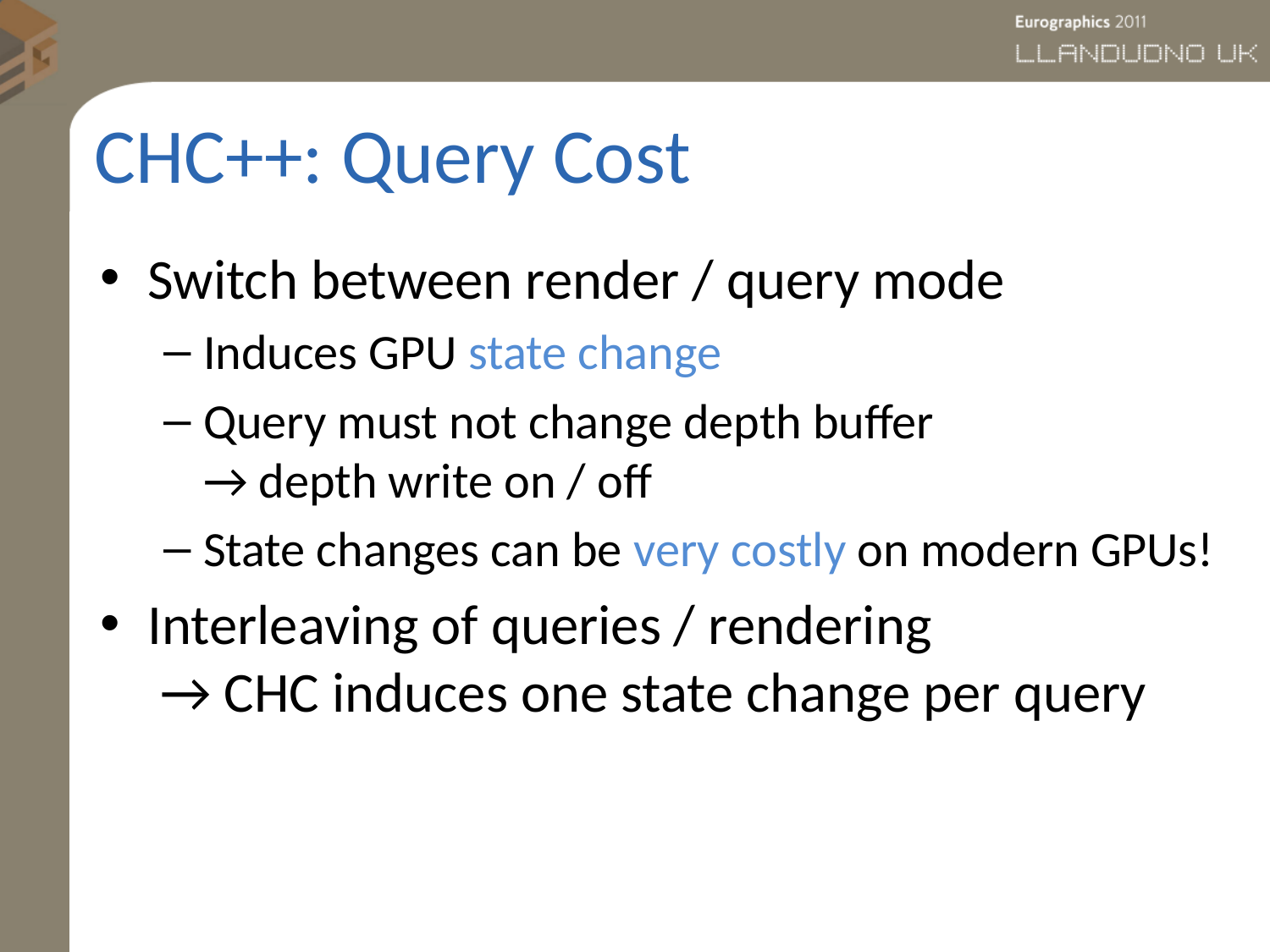

# CHC++: Query Cost
Switch between render / query mode
Induces GPU state change
Query must not change depth buffer
→ depth write on / off
State changes can be very costly on modern GPUs!
Interleaving of queries / rendering
 → CHC induces one state change per query